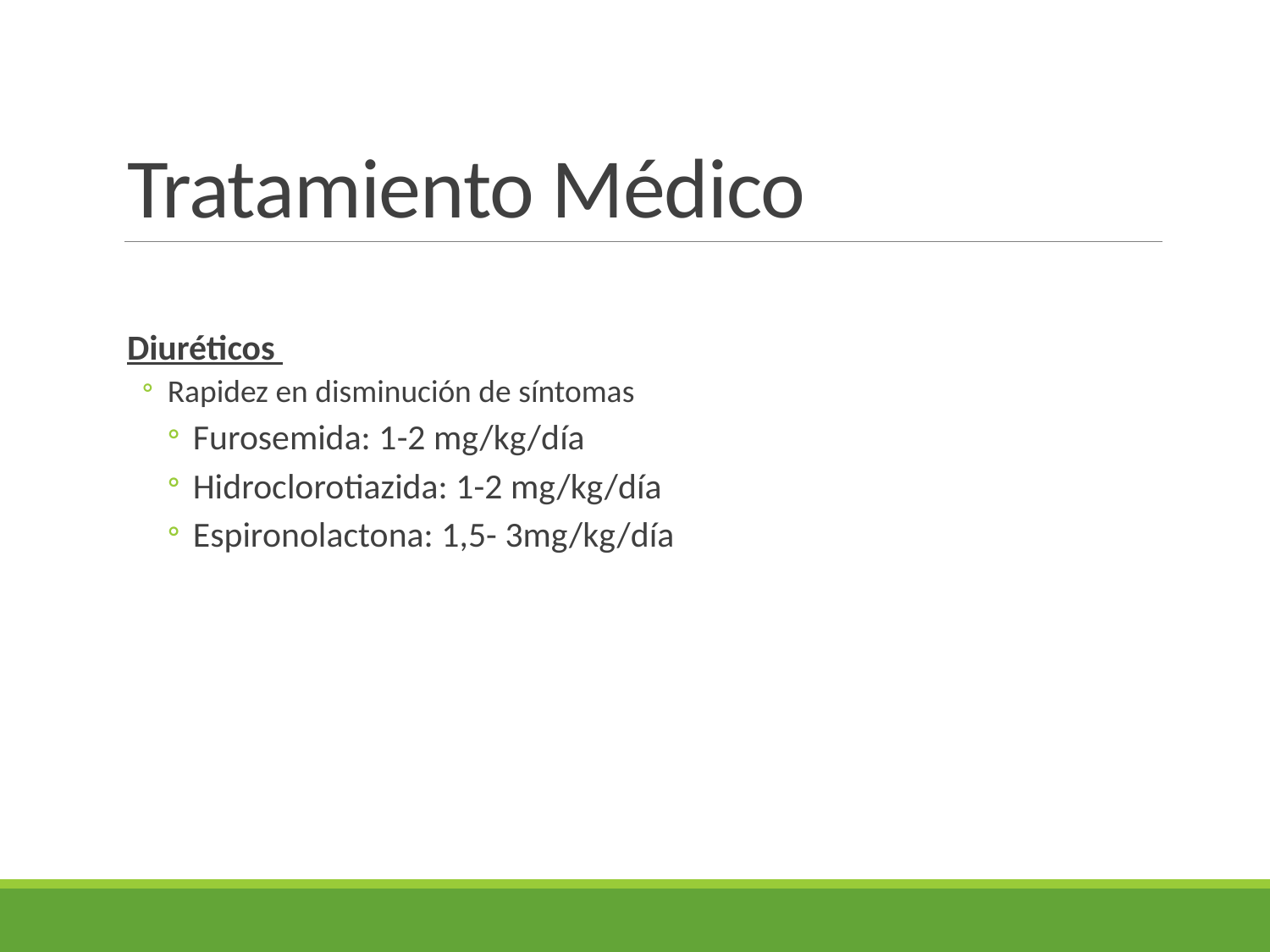

# Tratamiento Médico

Diuréticos
Rapidez en disminución de síntomas
Furosemida: 1-2 mg/kg/día
Hidroclorotiazida: 1-2 mg/kg/día
Espironolactona: 1,5- 3mg/kg/día